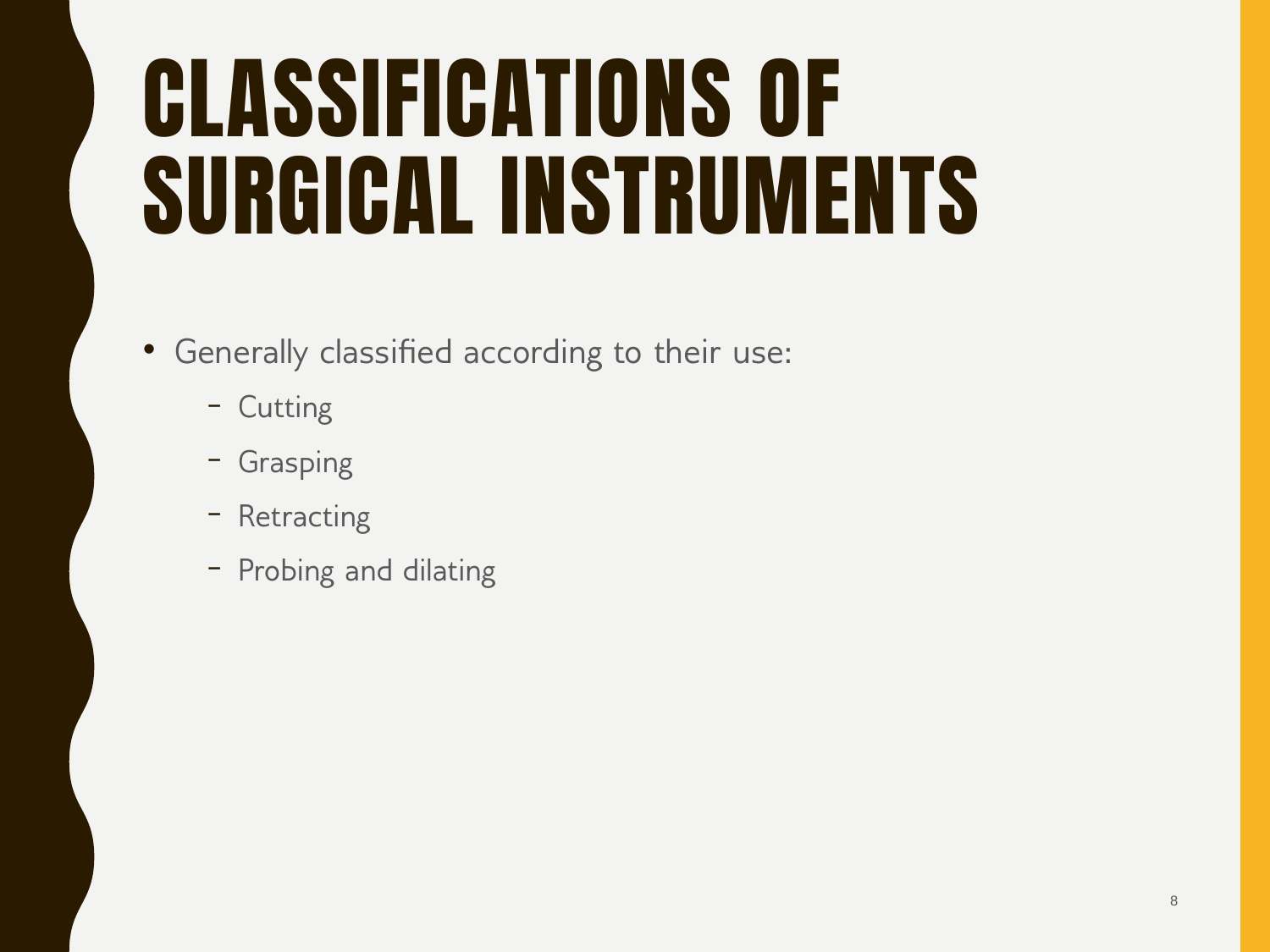

# Classifications of Surgical Instruments
Generally classified according to their use:
Cutting
Grasping
Retracting
Probing and dilating
 8